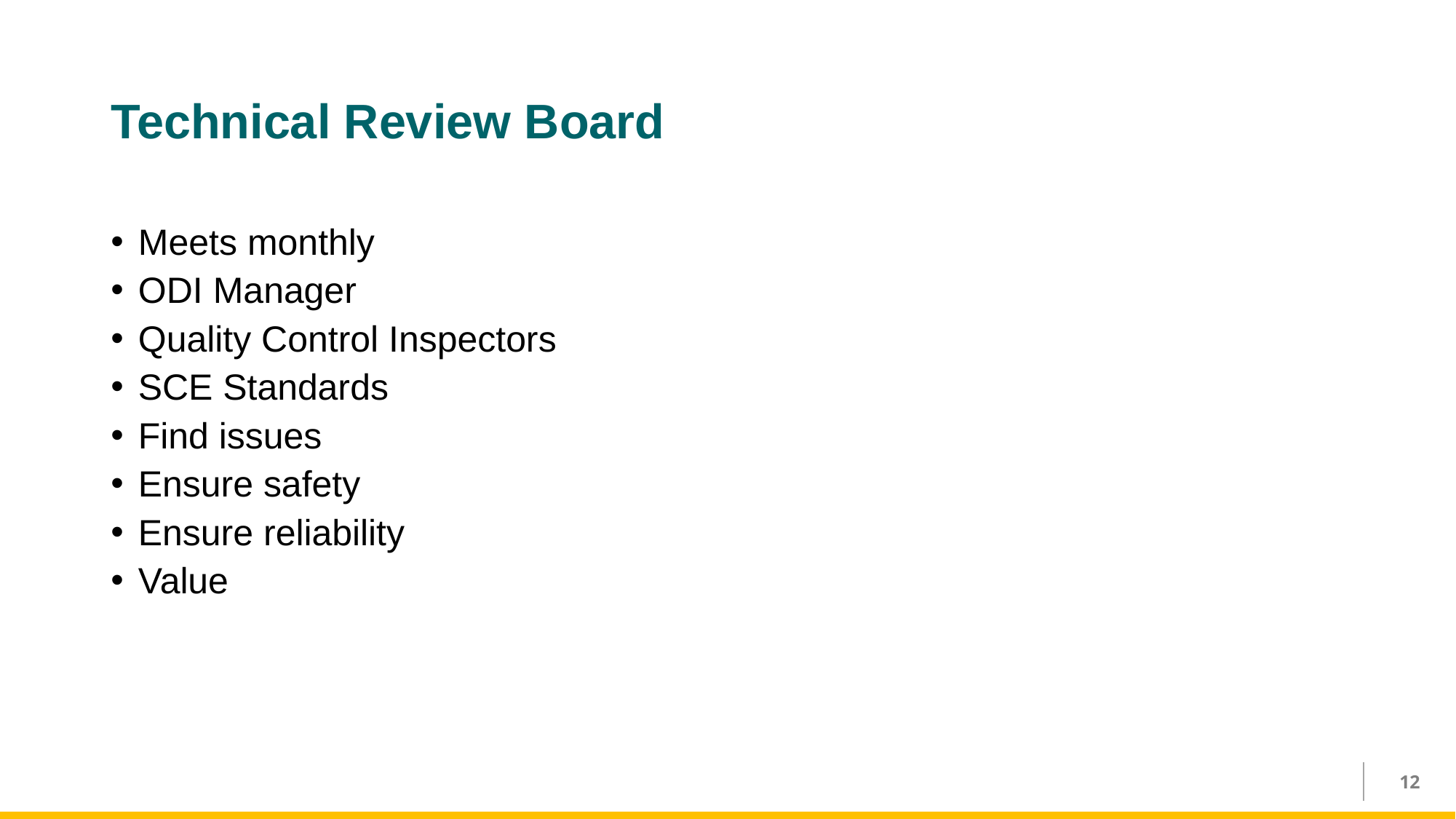

# Technical Review Board
Meets monthly
ODI Manager
Quality Control Inspectors
SCE Standards
Find issues
Ensure safety
Ensure reliability
Value